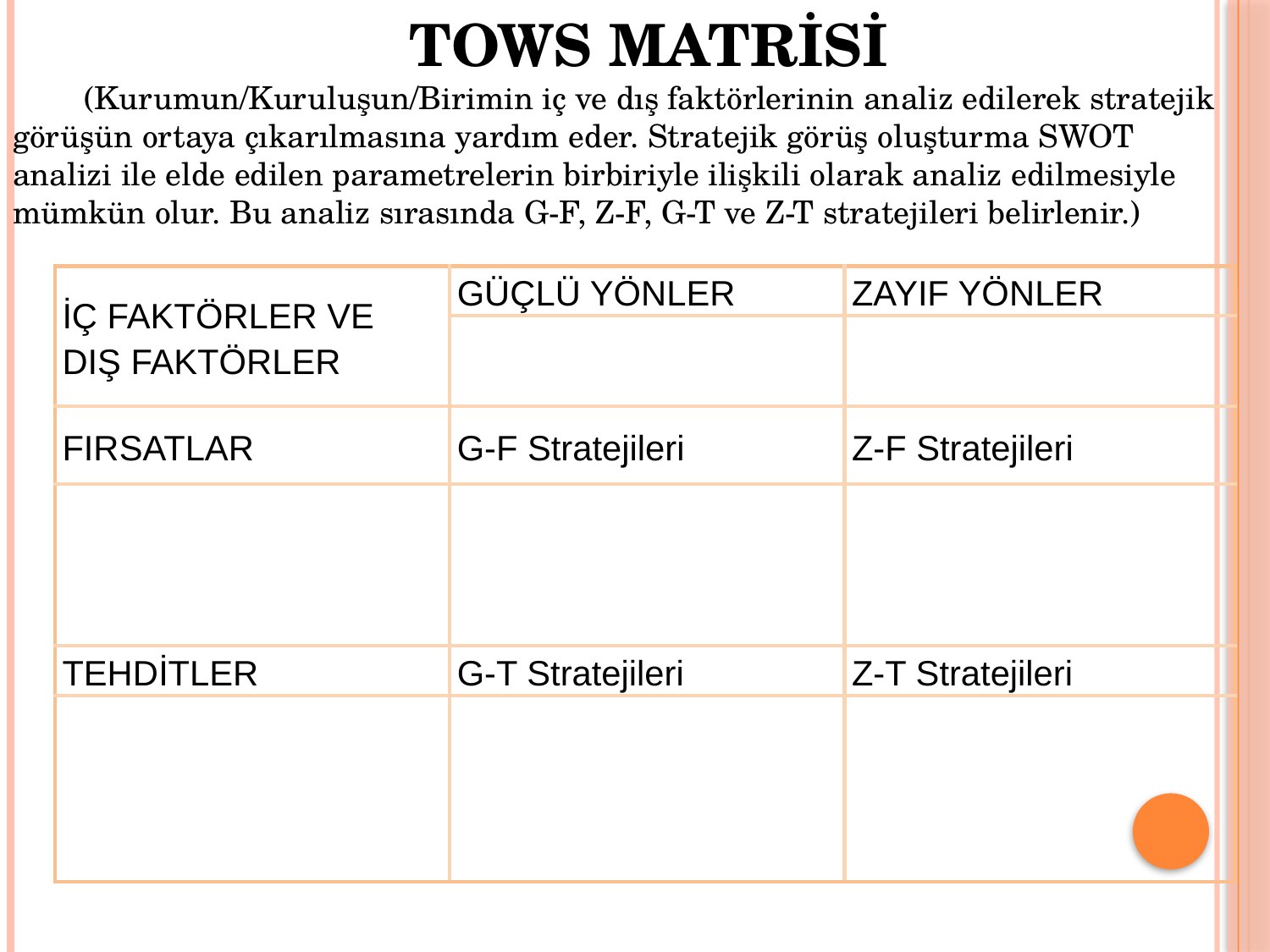

TOWS MATRİSİ
 (Kurumun/Kuruluşun/Birimin iç ve dış faktörlerinin analiz edilerek stratejik görüşün ortaya çıkarılmasına yardım eder. Stratejik görüş oluşturma SWOT analizi ile elde edilen parametrelerin birbiriyle ilişkili olarak analiz edilmesiyle mümkün olur. Bu analiz sırasında G-F, Z-F, G-T ve Z-T stratejileri belirlenir.)
| İÇ FAKTÖRLER VE DIŞ FAKTÖRLER | GÜÇLÜ YÖNLER | ZAYIF YÖNLER |
| --- | --- | --- |
|  |  |  |
| FIRSATLAR | G-F Stratejileri | Z-F Stratejileri |
|  |  |  |
| TEHDİTLER | G-T Stratejileri | Z-T Stratejileri |
|  |  |  |